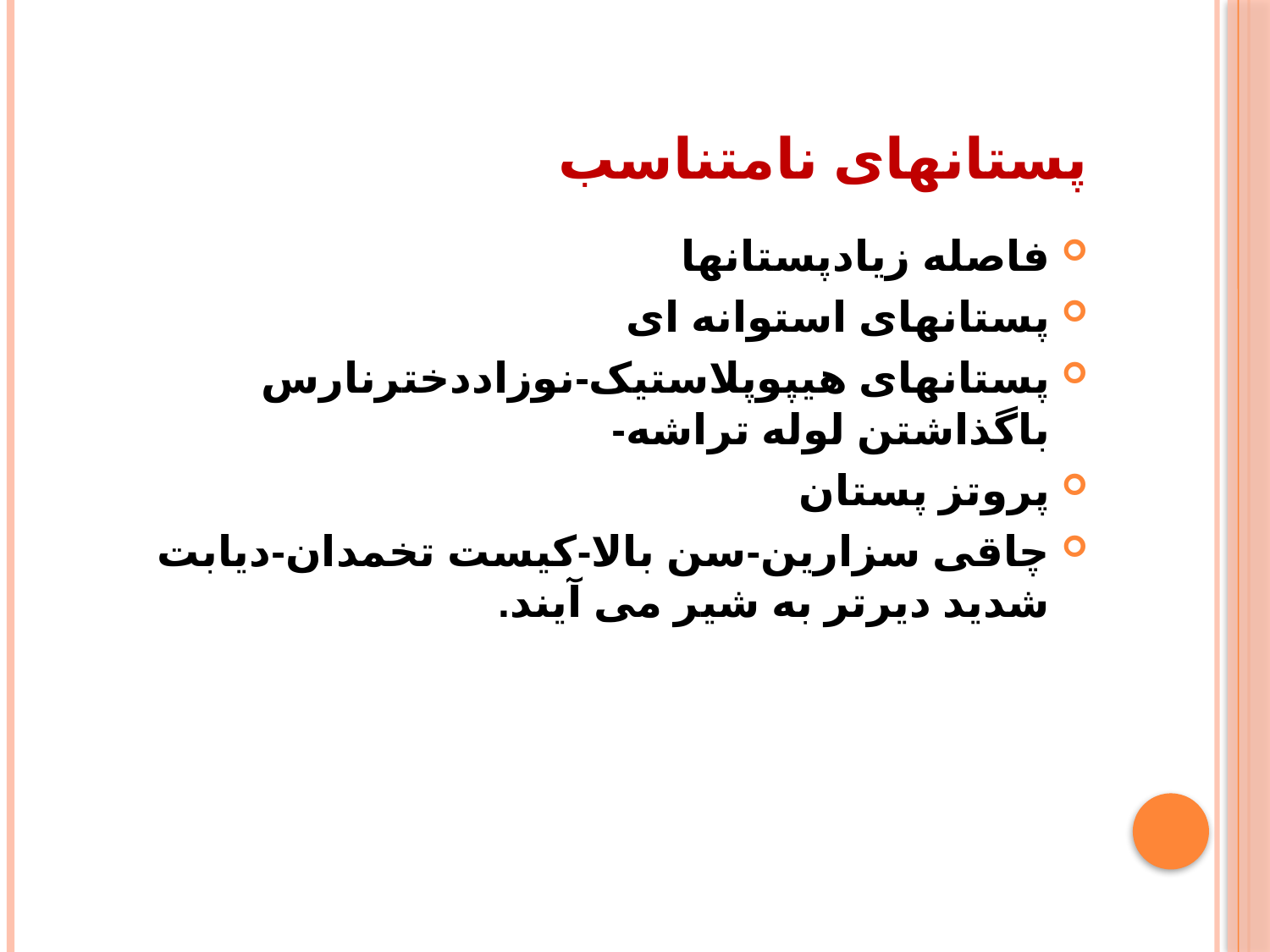

# پستانهای نامتناسب
فاصله زیادپستانها
پستانهای استوانه ای
پستانهای هیپوپلاستیک-نوزاددخترنارس باگذاشتن لوله تراشه-
پروتز پستان
چاقی سزارین-سن بالا-کیست تخمدان-دیابت شدید دیرتر به شیر می آیند.